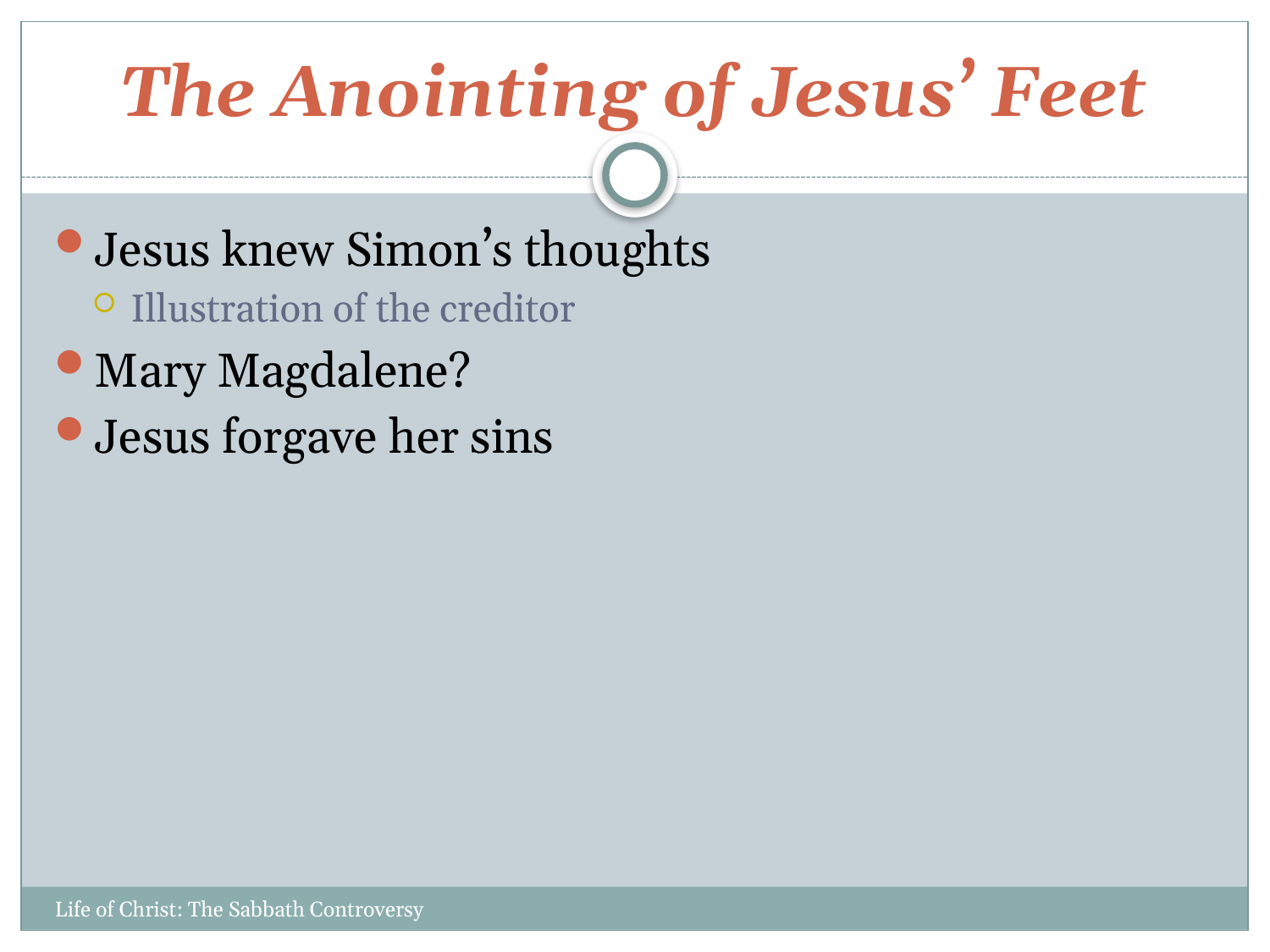

# The Anointing of Jesus’ Feet
Jesus knew Simon’s thoughts
Illustration of the creditor
Mary Magdalene?
Jesus forgave her sins

Life of Christ: The Sabbath Controversy